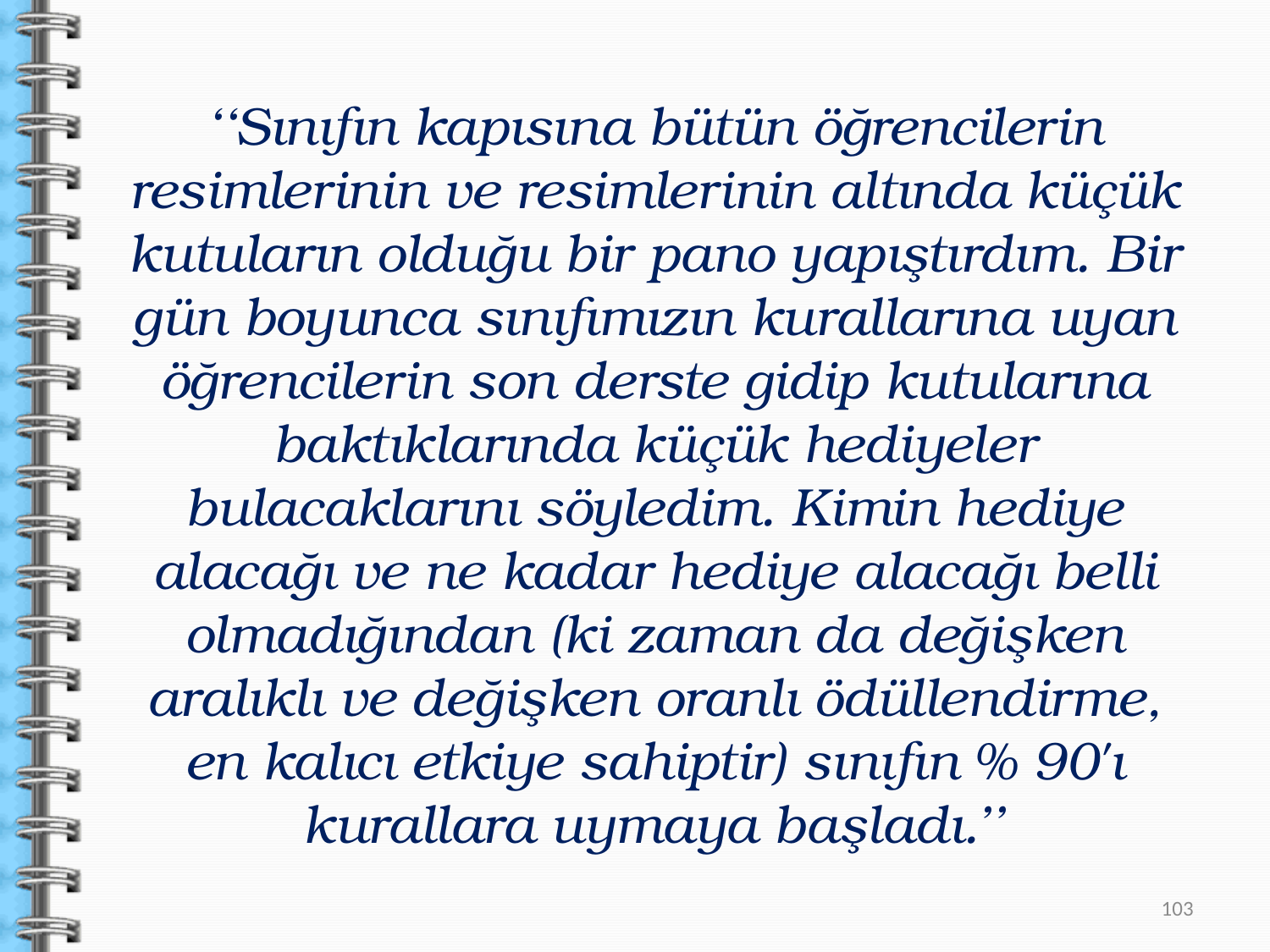

‘‘Sınıfın kapısına bütün öğrencilerin resimlerinin ve resimlerinin altında küçük kutuların olduğu bir pano yapıştırdım. Bir gün boyunca sınıfımızın kurallarına uyan öğrencilerin son derste gidip kutularına baktıklarında küçük hediyeler bulacaklarını söyledim. Kimin hediye alacağı ve ne kadar hediye alacağı belli olmadığından (ki zaman da değişken aralıklı ve değişken oranlı ödüllendirme, en kalıcı etkiye sahiptir) sınıfın % 90'ı kurallara uymaya başladı.’’
103